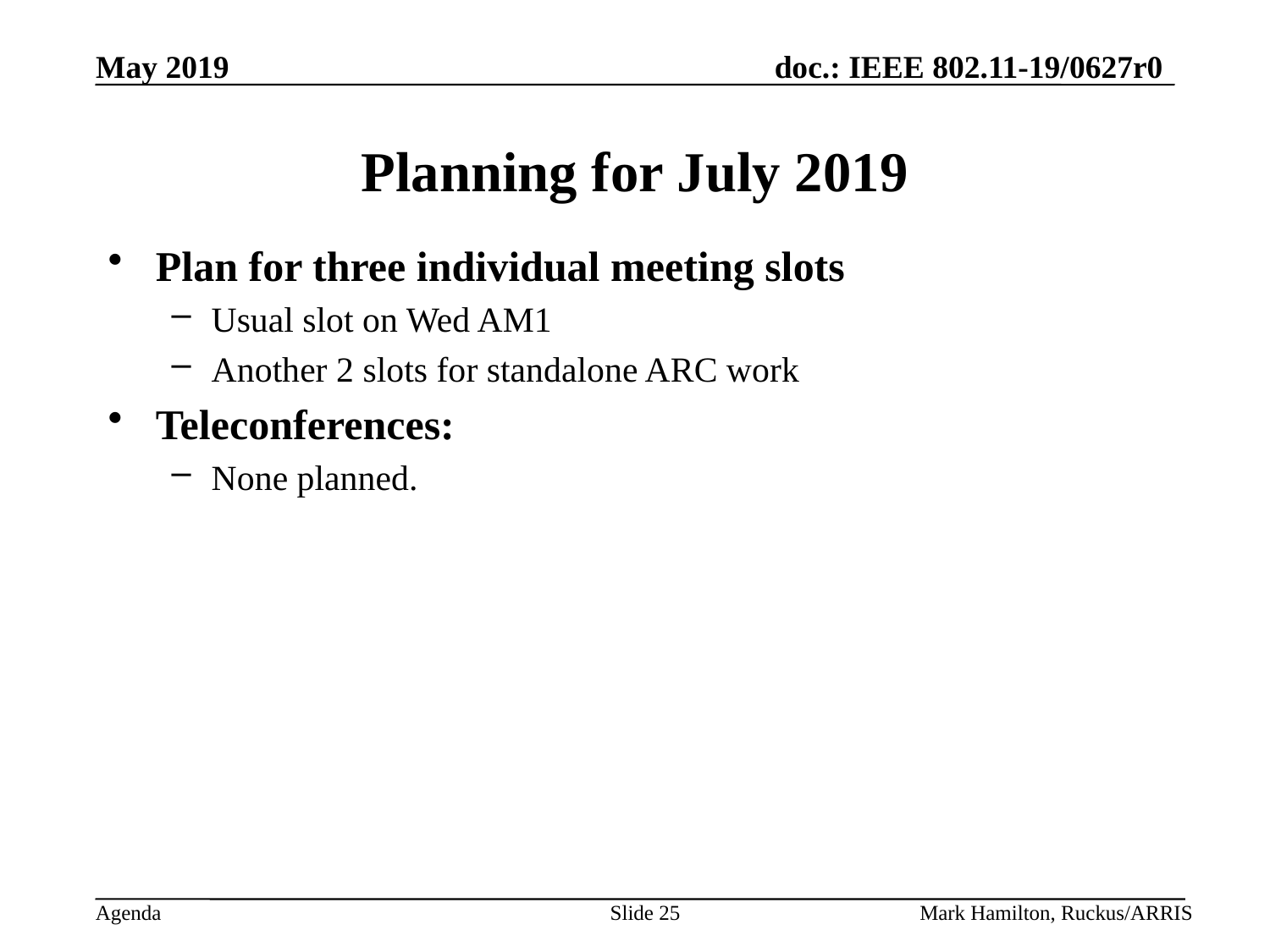

# Planning for July 2019
Plan for three individual meeting slots
Usual slot on Wed AM1
Another 2 slots for standalone ARC work
Teleconferences:
None planned.